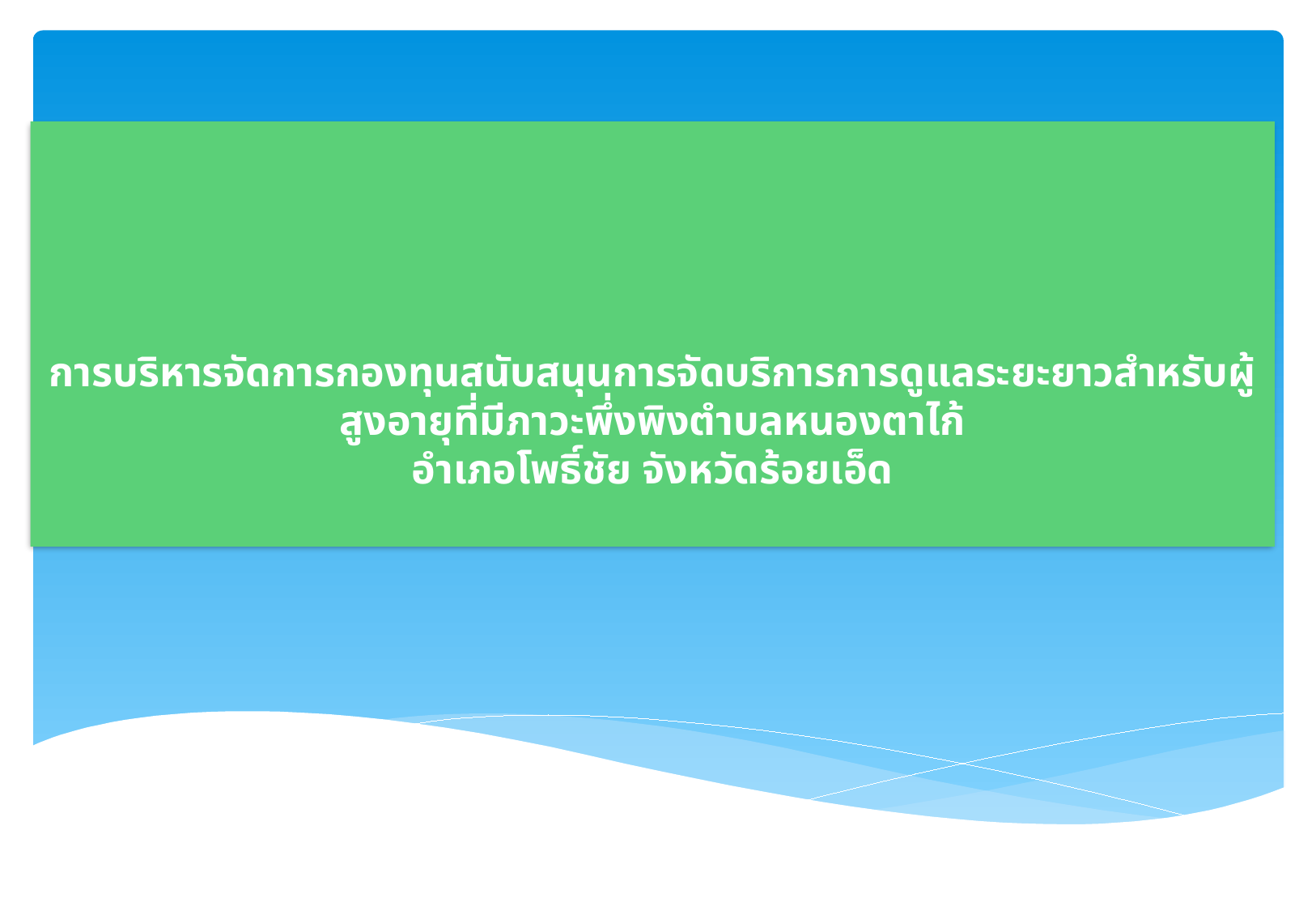

# การบริหารจัดการกองทุนสนับสนุนการจัดบริการการดูแลระยะยาวสำหรับผู้สูงอายุที่มีภาวะพึ่งพิงตำบลหนองตาไก้ อำเภอโพธิ์ชัย จังหวัดร้อยเอ็ด